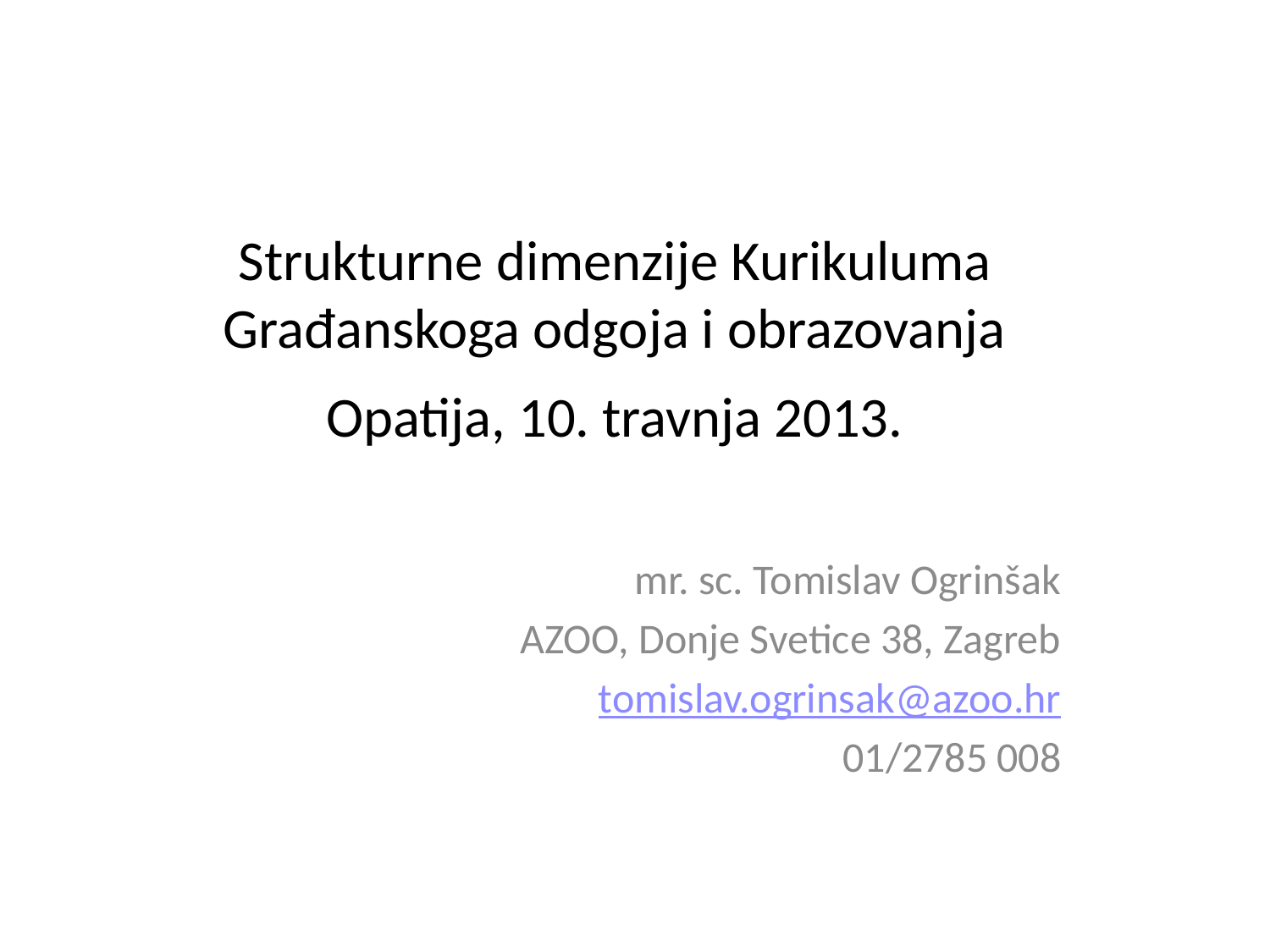

# Strukturne dimenzije Kurikuluma Građanskoga odgoja i obrazovanja Opatija, 10. travnja 2013.
mr. sc. Tomislav Ogrinšak
AZOO, Donje Svetice 38, Zagreb
tomislav.ogrinsak@azoo.hr
01/2785 008